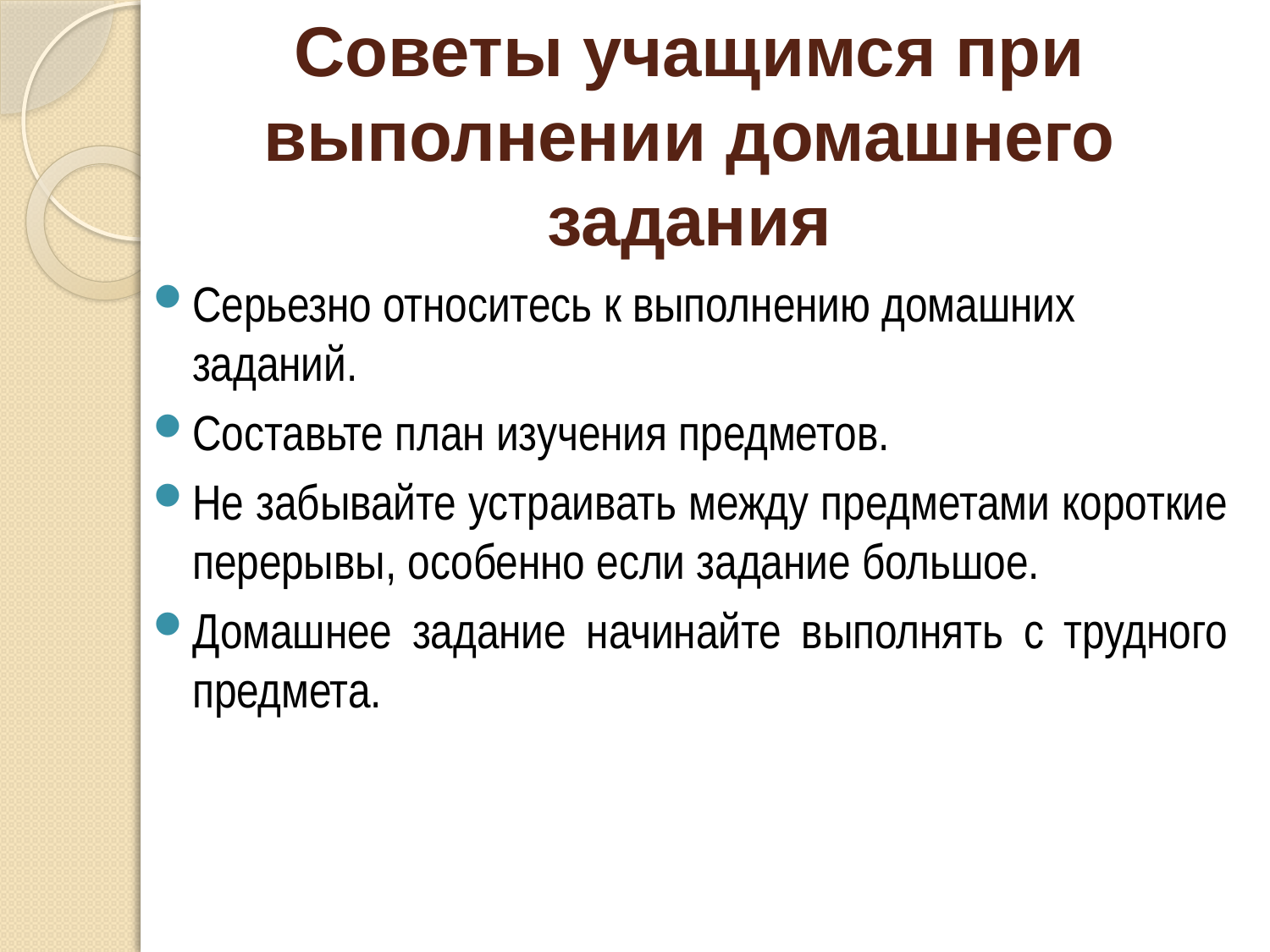

# Советы учащимся при выполнении домашнего задания
Серьезно относитесь к выполнению домашних заданий.
Составьте план изучения предметов.
Не забывайте устраивать между предметами короткие перерывы, особенно если задание большое.
Домашнее задание начинайте выполнять с трудного предмета.